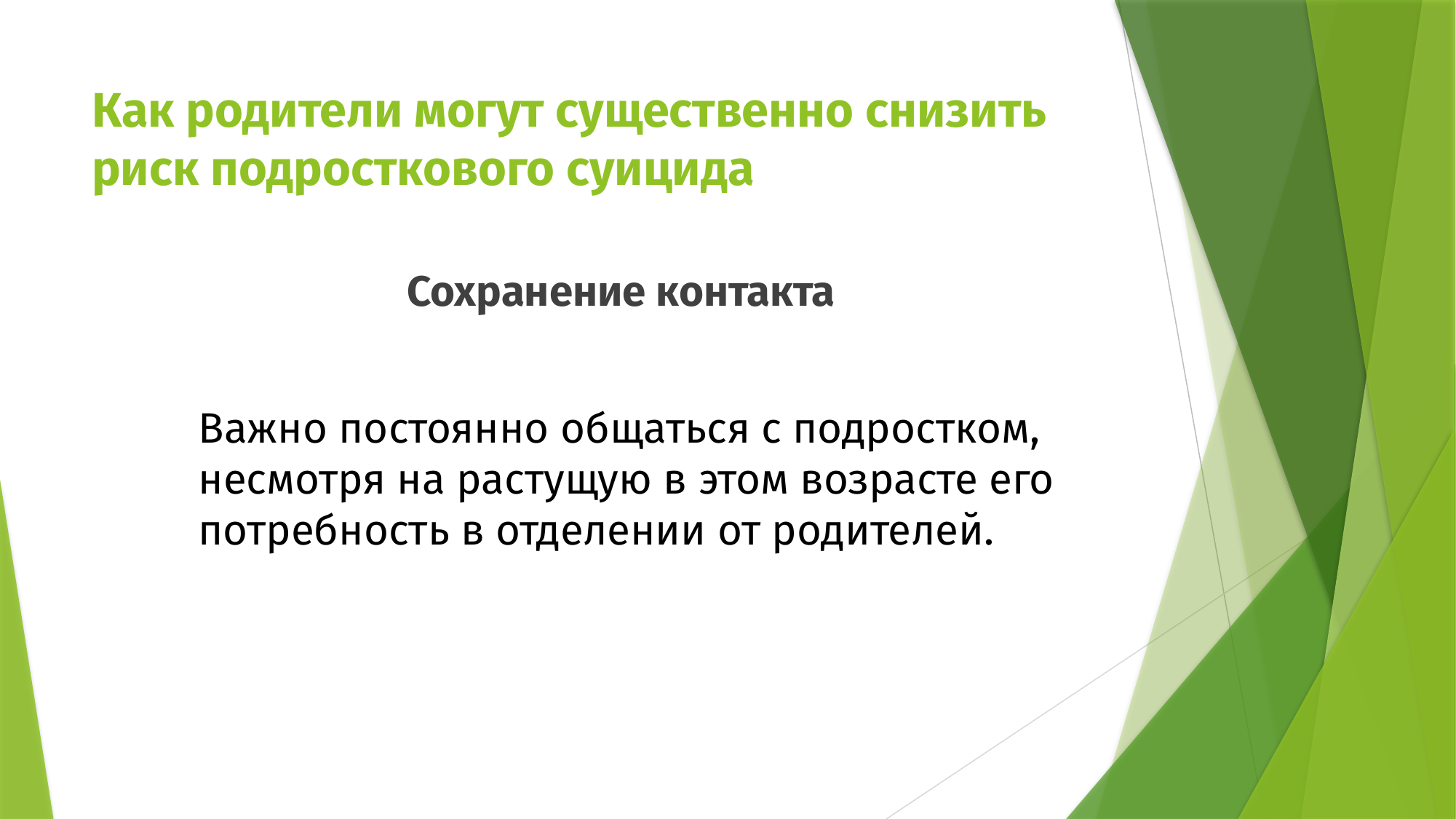

# Как родители могут существенно снизить риск подросткового суицида
Сохранение контакта
Важно постоянно общаться с подростком, несмотря на растущую в этом возрасте его потребность в отделении от родителей.